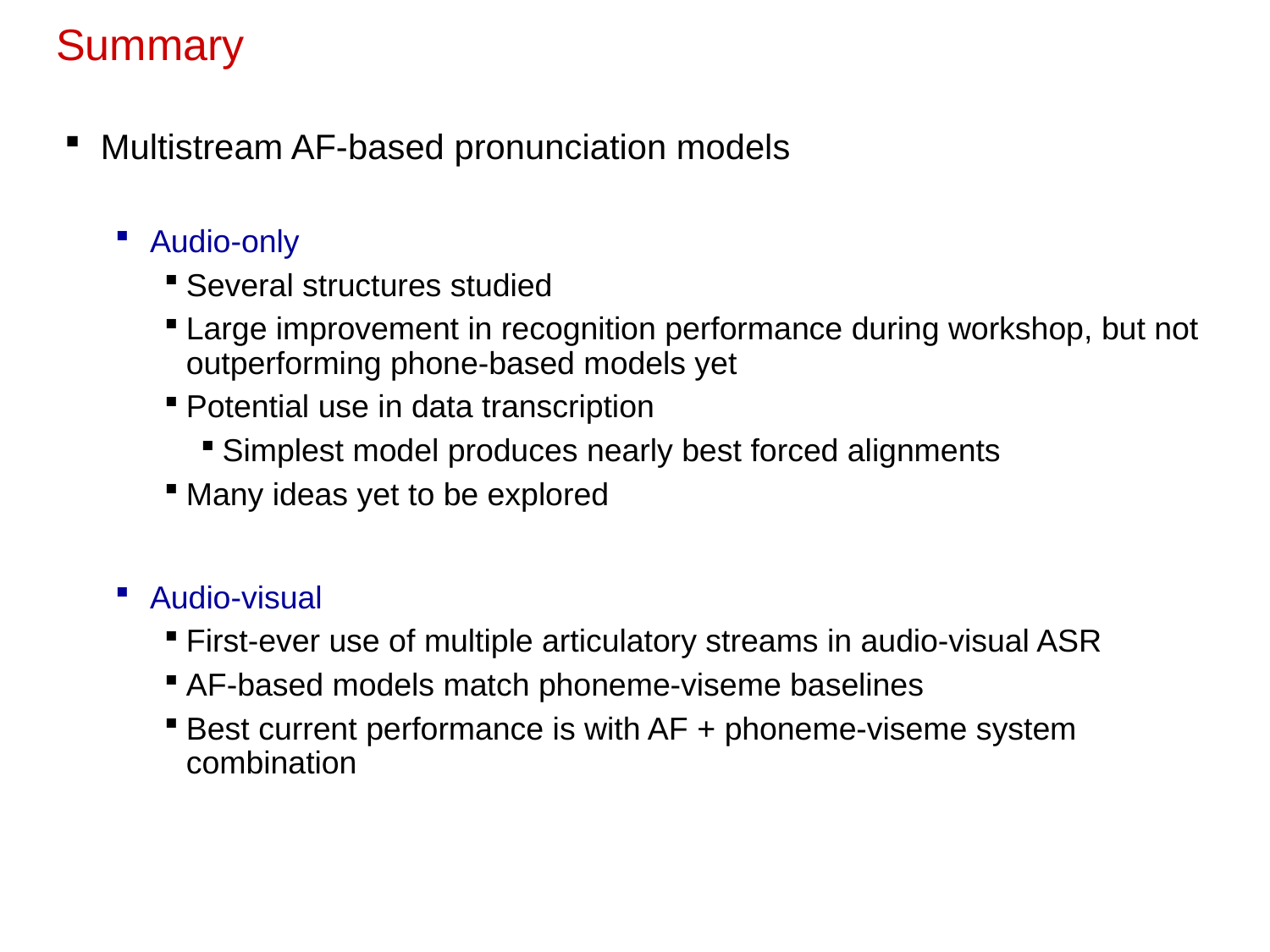

# Summary
Multistream AF-based pronunciation models

Audio-only
Several structures studied
Large improvement in recognition performance during workshop, but not outperforming phone-based models yet
Potential use in data transcription
Simplest model produces nearly best forced alignments
Many ideas yet to be explored

Audio-visual
First-ever use of multiple articulatory streams in audio-visual ASR
AF-based models match phoneme-viseme baselines
Best current performance is with AF + phoneme-viseme system combination